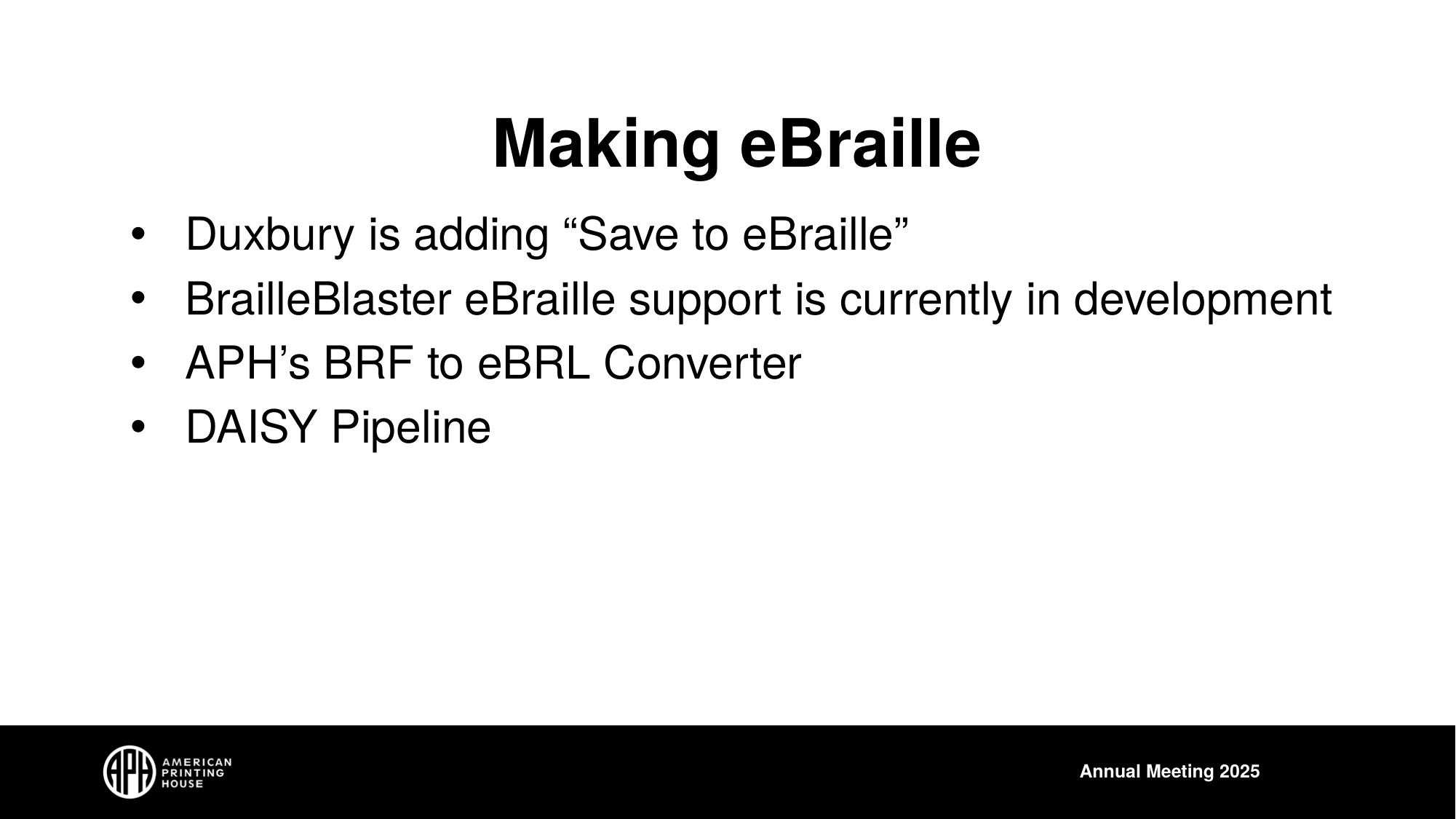

# Making eBraille
Duxbury is adding “Save to eBraille”
BrailleBlaster eBraille support is currently in development
APH’s BRF to eBRL Converter
DAISY Pipeline
Annual Meeting 2025